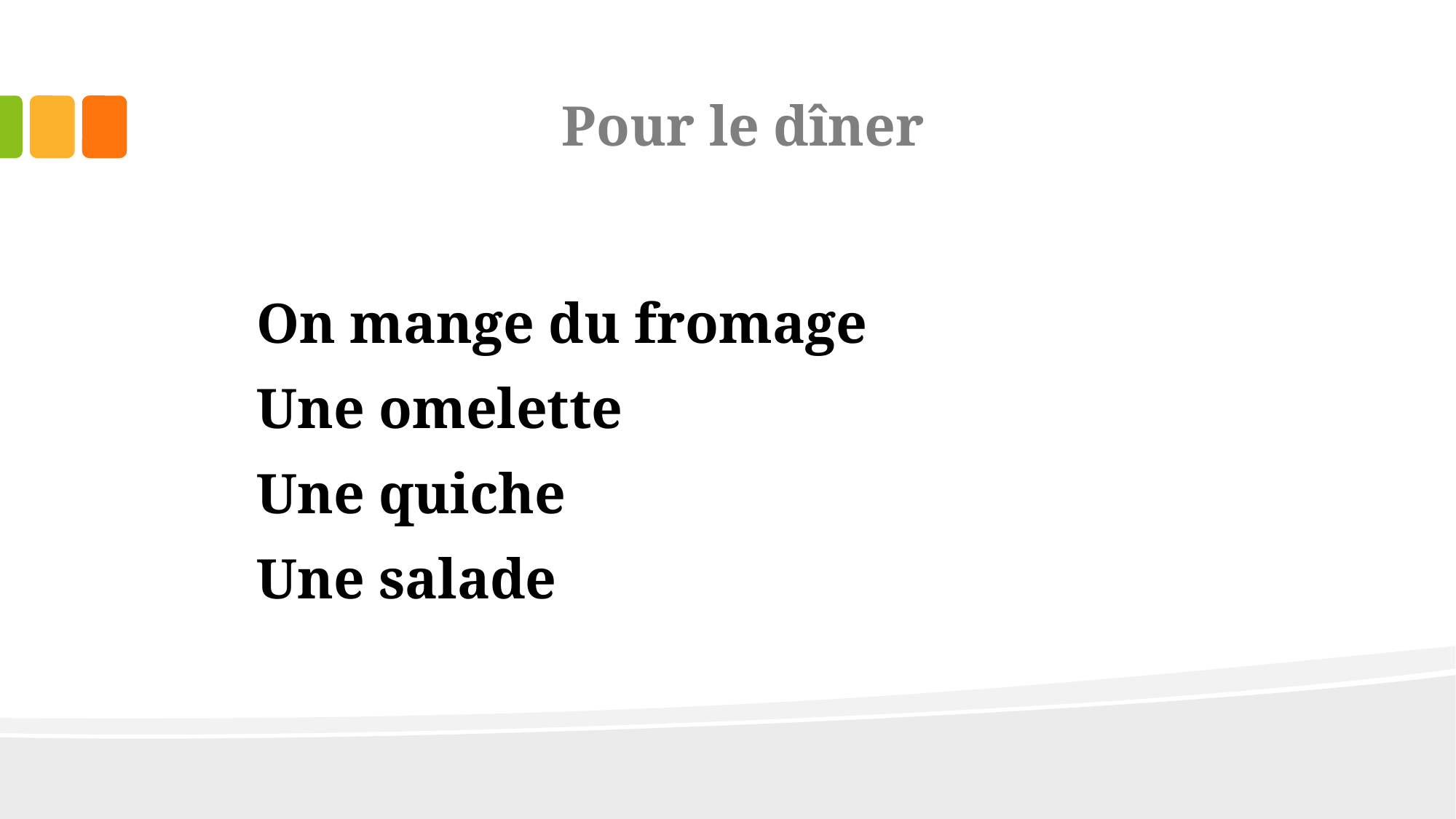

# Pour le dîner
On mange du fromage
Une omelette
Une quiche
Une salade